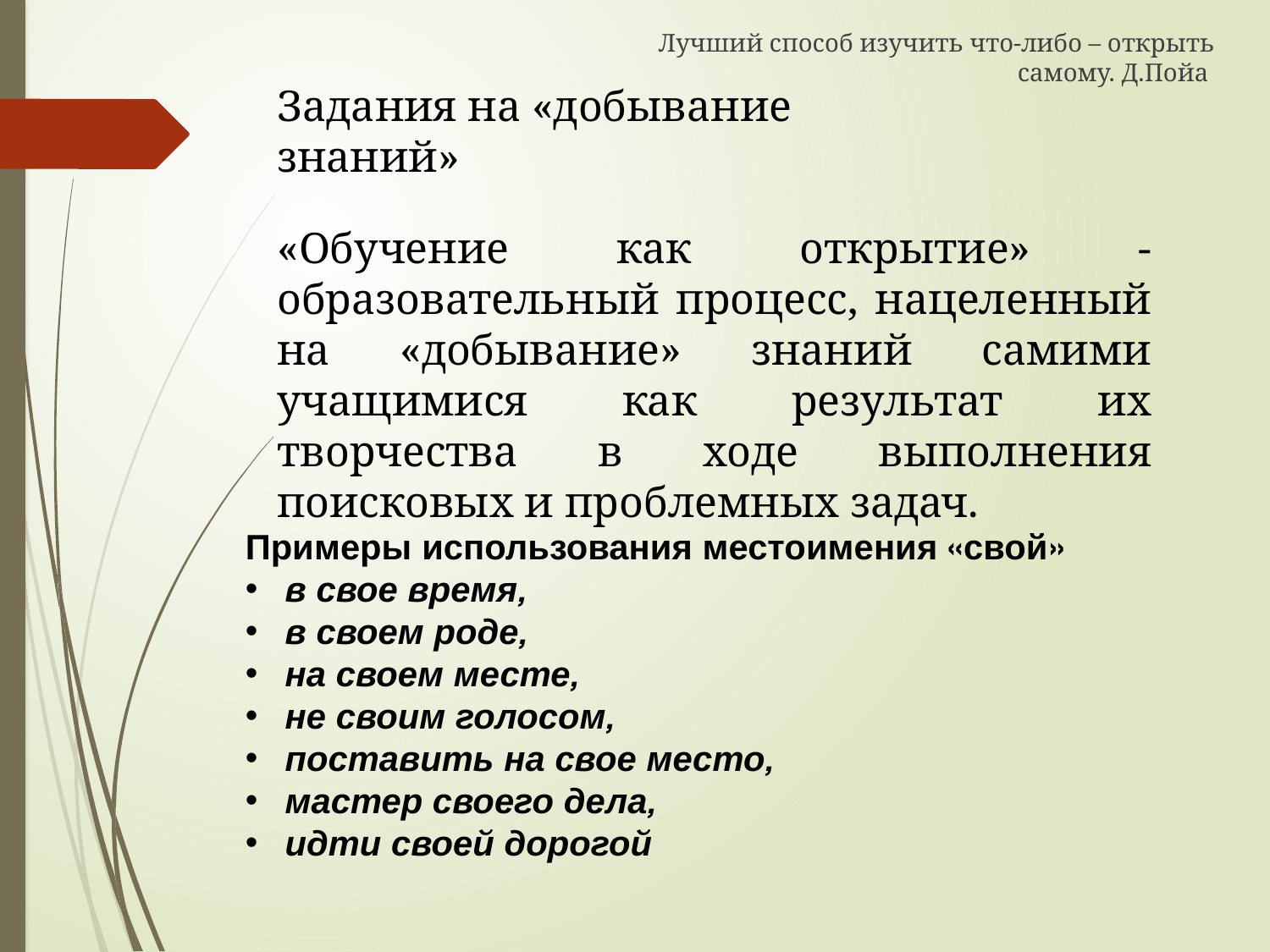

Лучший способ изучить что-либо – открыть самому. Д.Пойа
Задания на «добывание знаний»
«Обучение как открытие» - образовательный процесс, нацеленный на «добывание» знаний самими учащимися как результат их творчества в ходе выполнения поисковых и проблемных задач.
Примеры использования местоимения «свой»
в свое время,
в своем роде,
на своем месте,
не своим голосом,
поставить на свое место,
мастер своего дела,
идти своей дорогой